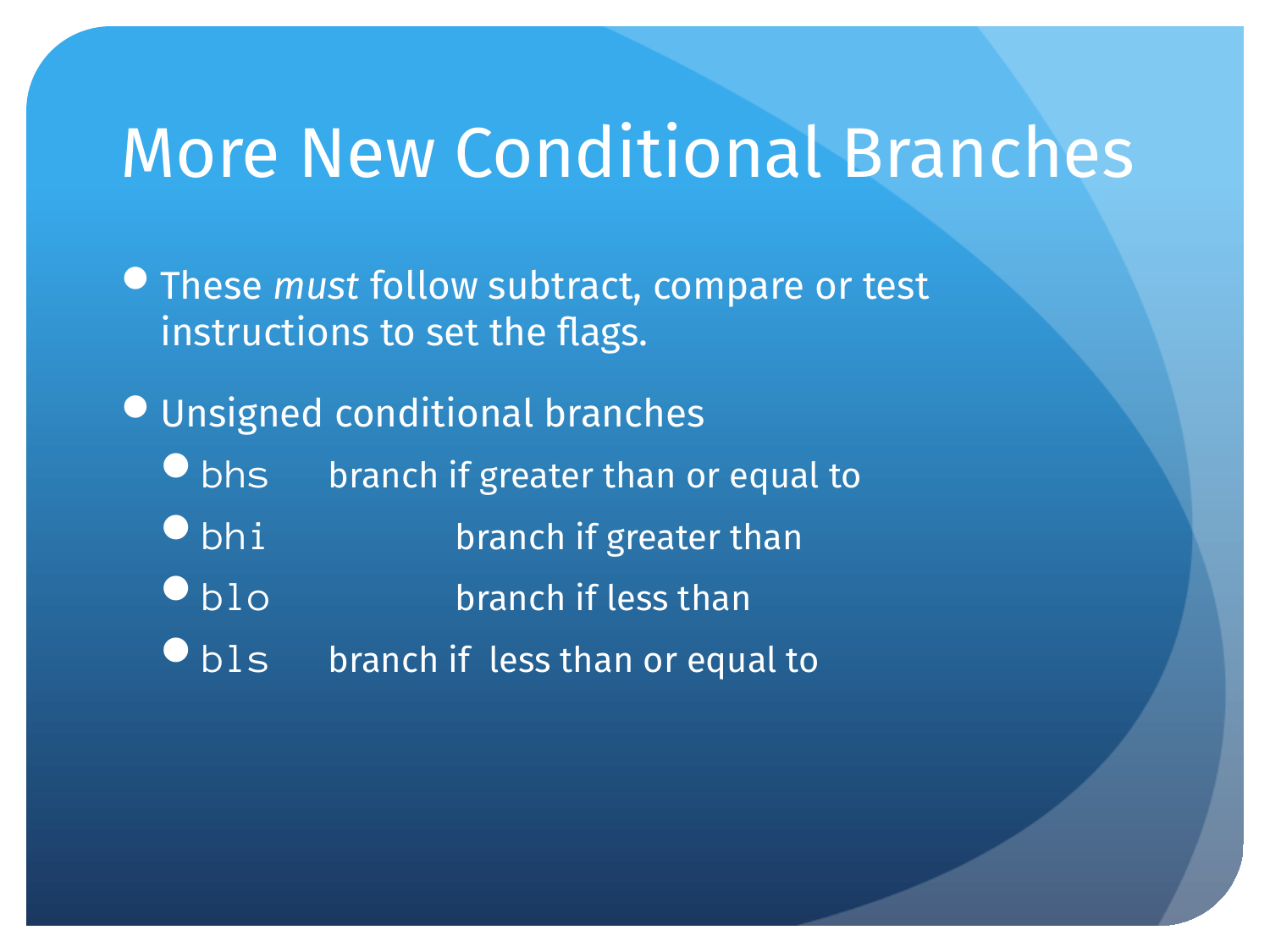

# More New Conditional Branches
These must follow subtract, compare or test instructions to set the flags.
Unsigned conditional branches
bhs  	branch if greater than or equal to
bhi   	branch if greater than
blo   	branch if less than
bls  	branch if  less than or equal to